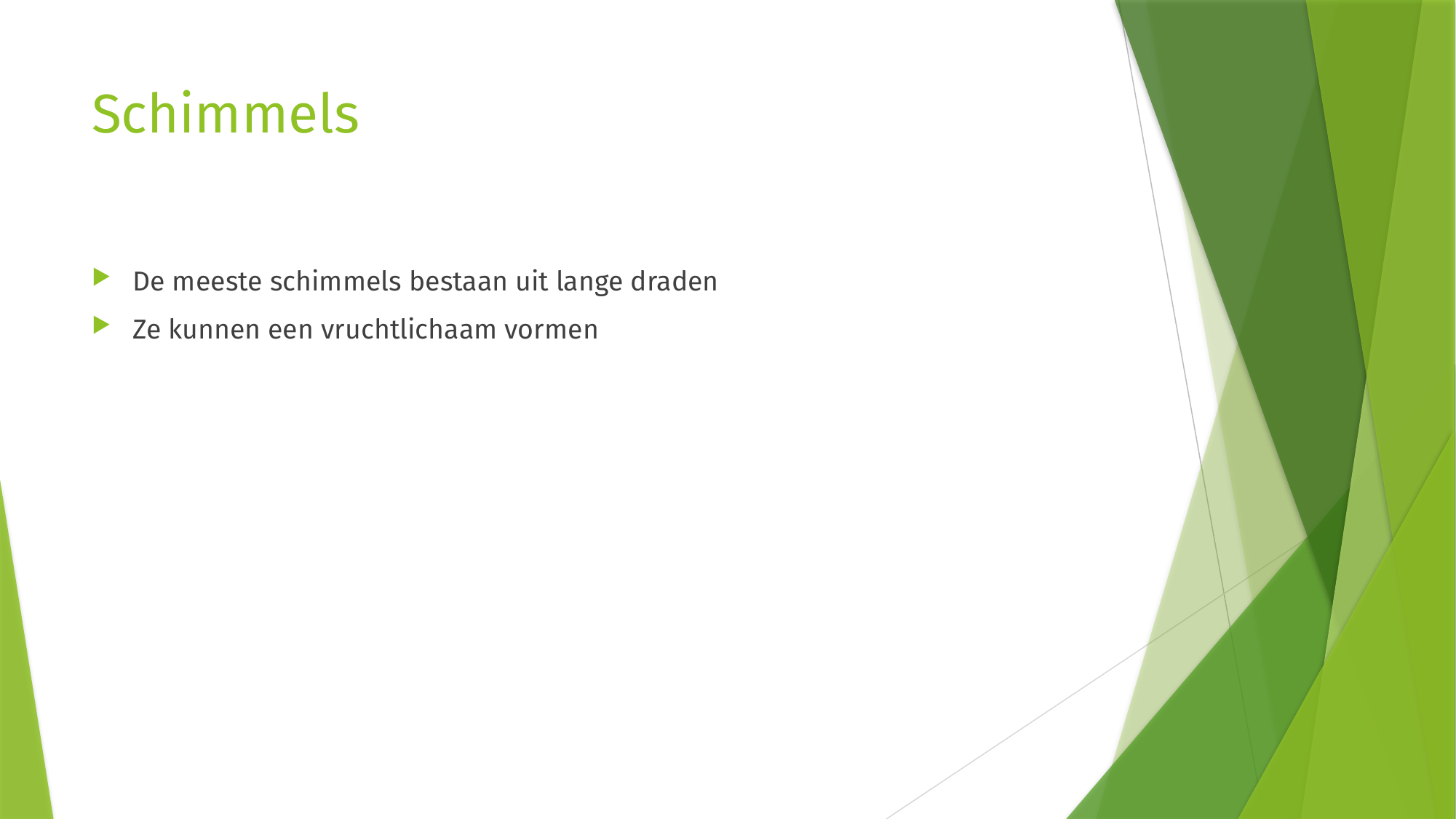

# Schimmels
De meeste schimmels bestaan uit lange draden
Ze kunnen een vruchtlichaam vormen